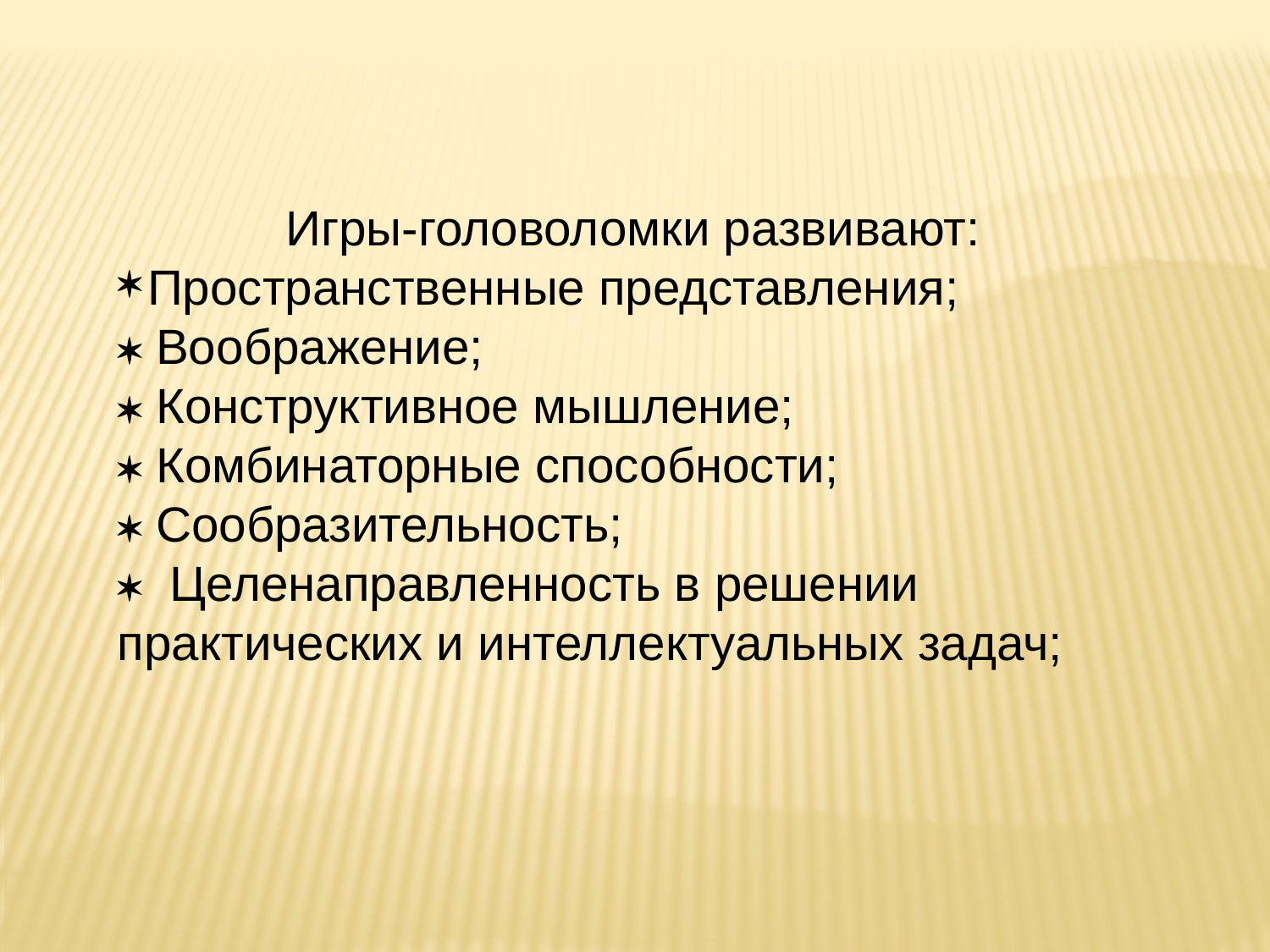

Игры-головоломки развивают:
Пространственные представления;
∗ Воображение;
∗ Конструктивное мышление;
∗ Комбинаторные способности;
∗ Сообразительность;
∗  Целенаправленность в решении практических и интеллектуальных задач;